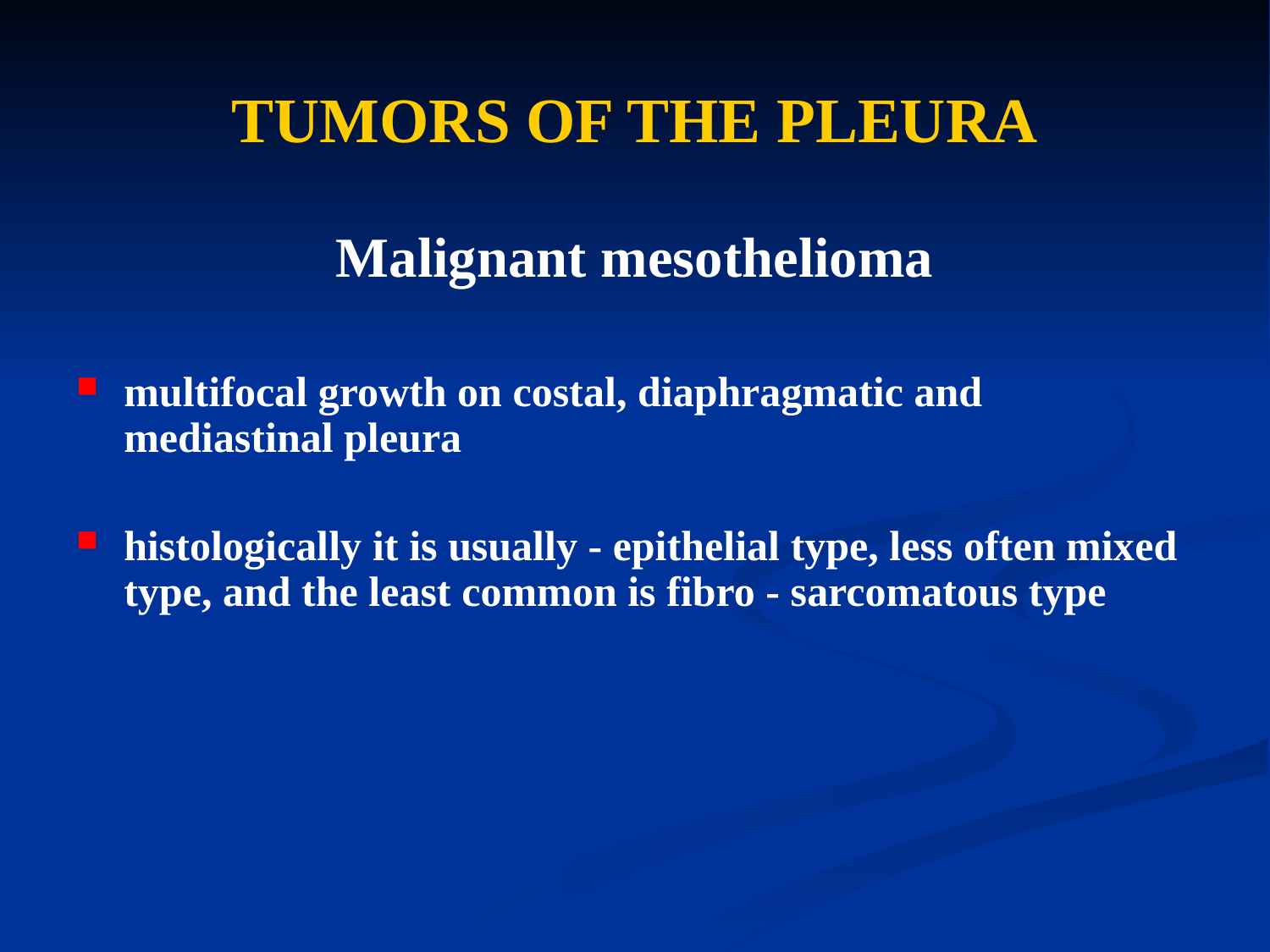

# TUMORS OF THE PLEURA
Malignant mesothelioma

multifocal growth on costal, diaphragmatic and mediastinal pleura

histologically it is usually - epithelial type, less often mixed type, and the least common is fibro - sarcomatous type